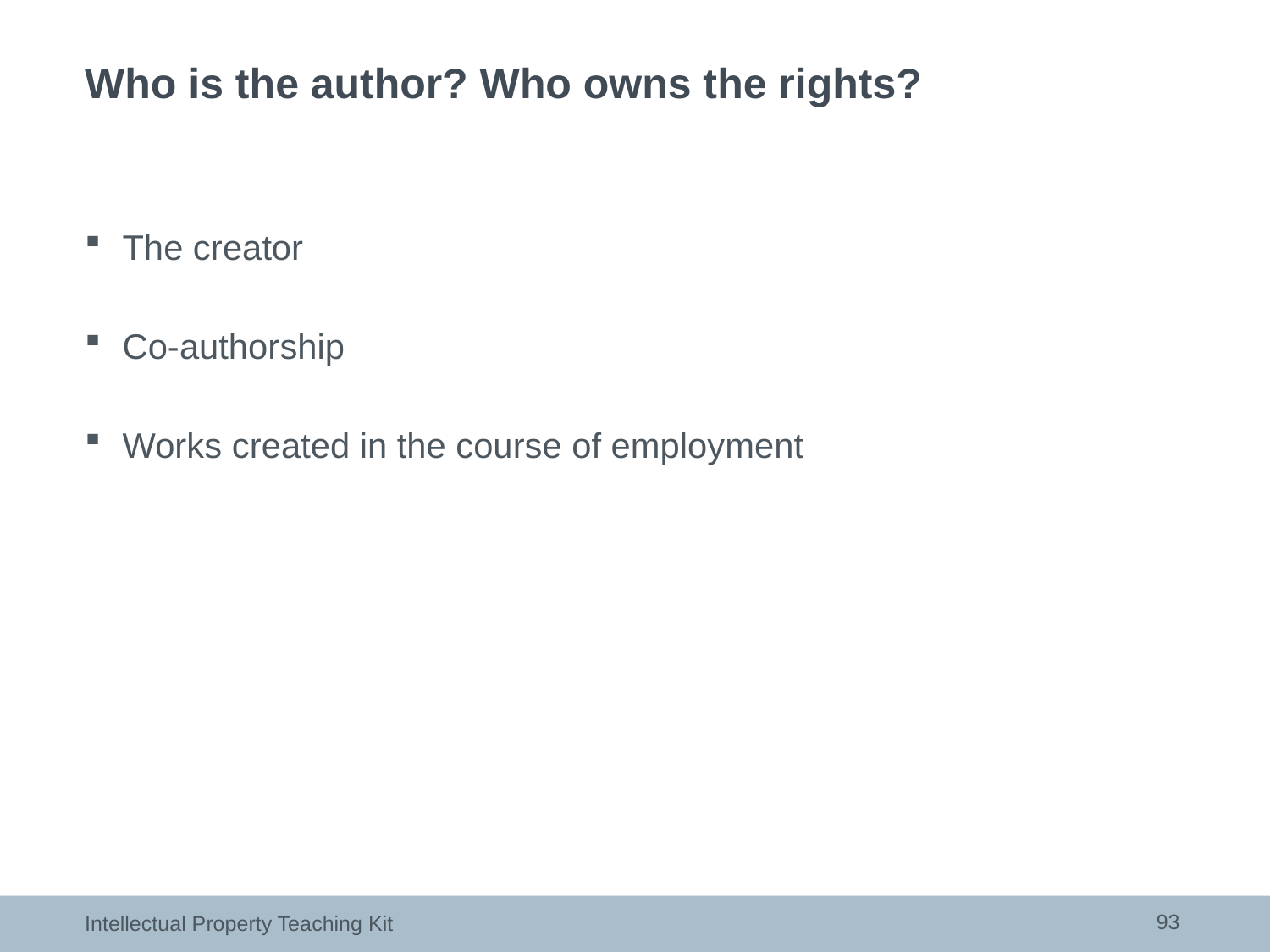

# Who is the author? Who owns the rights?
The creator

Co-authorship

Works created in the course of employment
93
Intellectual Property Teaching Kit